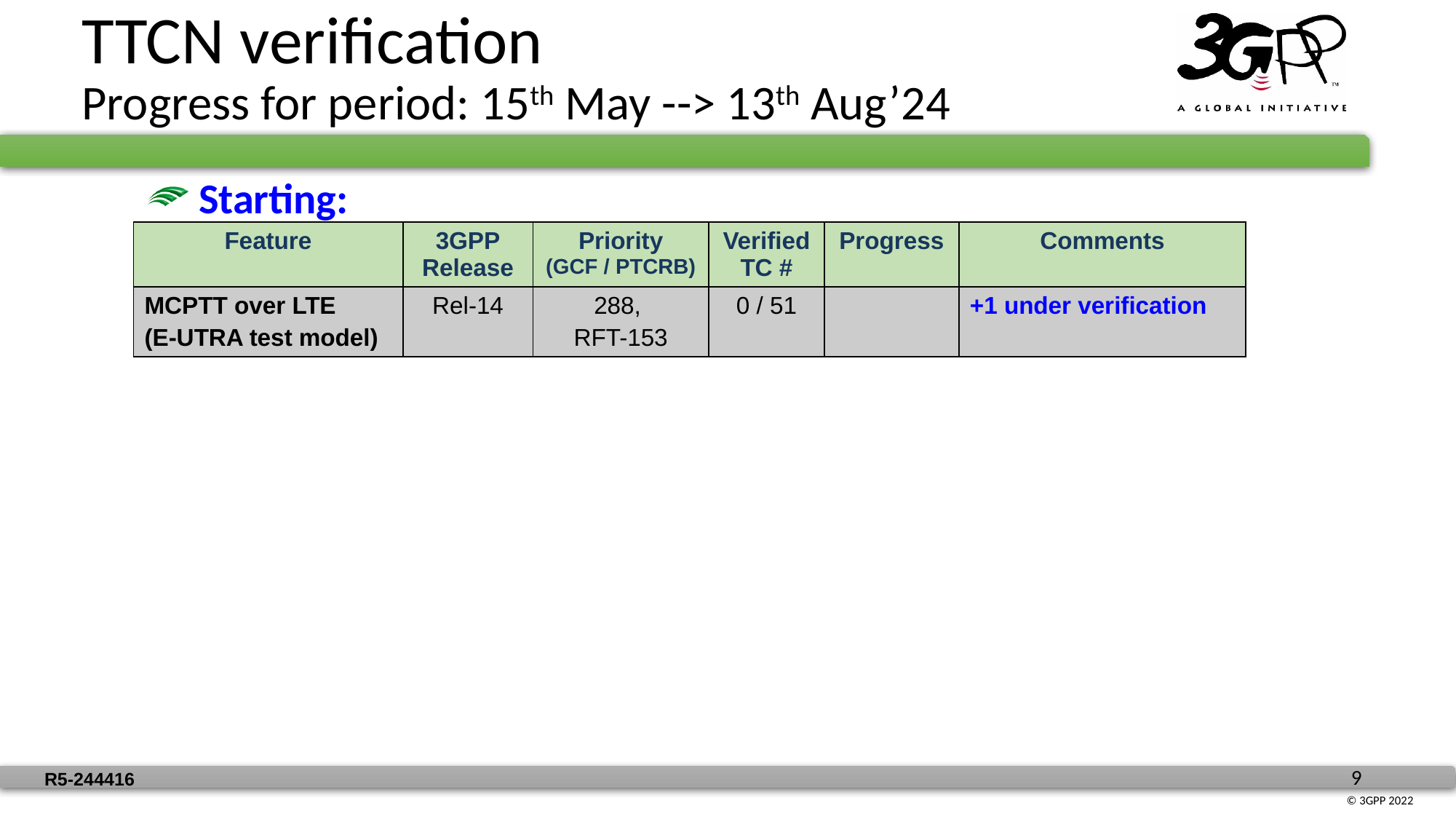

# TTCN verification Progress for period: 15th May --> 13th Aug’24
 Starting:

| Feature | 3GPP Release | Priority (GCF / PTCRB) | Verified TC # | Progress | Comments |
| --- | --- | --- | --- | --- | --- |
| MCPTT over LTE (E-UTRA test model) | Rel-14 | 288, RFT-153 | 0 / 51 |  | +1 under verification |